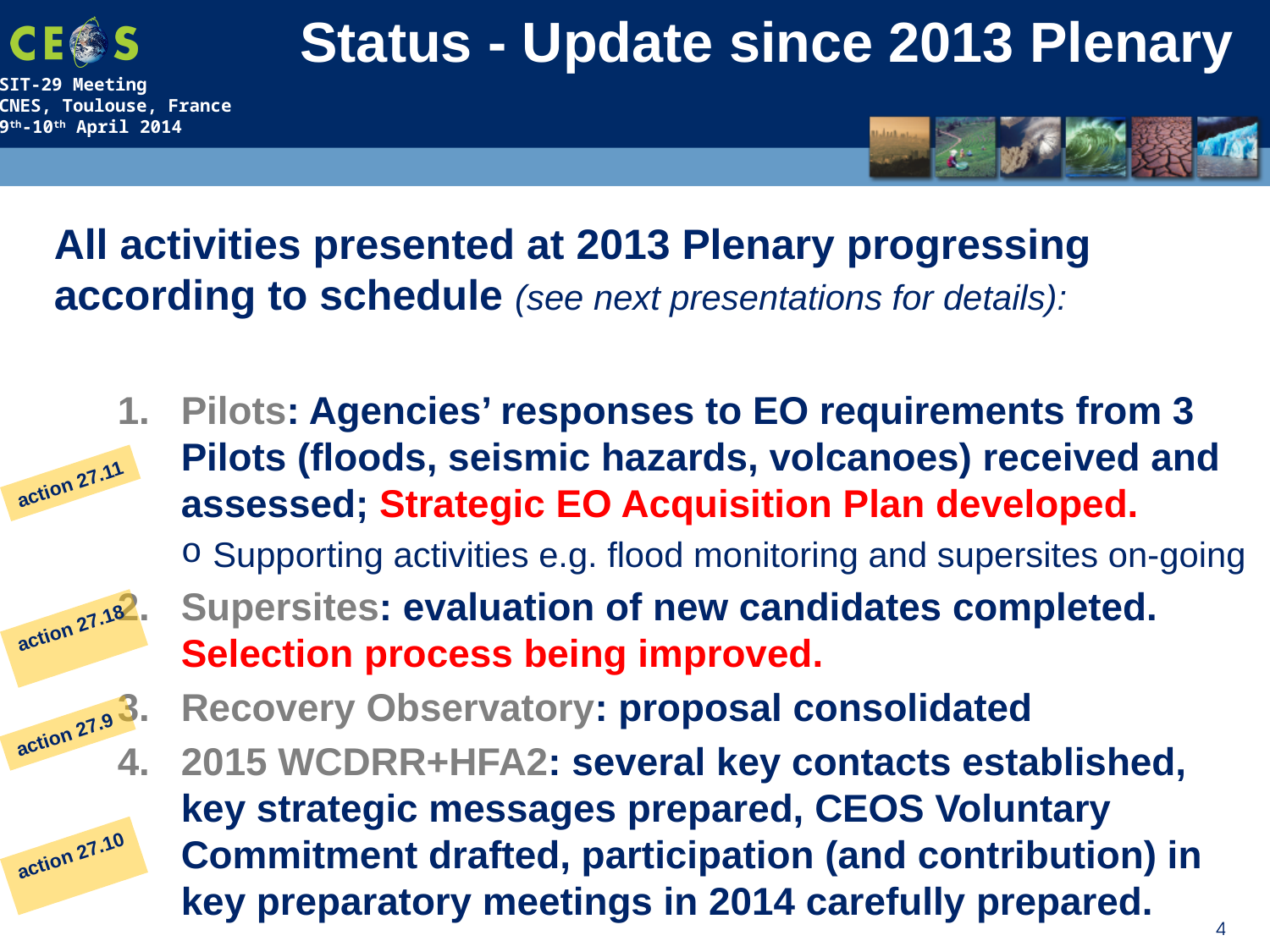

# Status - Update since 2013 Plenary

All activities presented at 2013 Plenary progressing according to schedule (see next presentations for details):

Pilots: Agencies’ responses to EO requirements from 3 Pilots (floods, seismic hazards, volcanoes) received and assessed; Strategic EO Acquisition Plan developed.
Supporting activities e.g. flood monitoring and supersites on-going
Supersites: evaluation of new candidates completed. Selection process being improved.
Recovery Observatory: proposal consolidated
2015 WCDRR+HFA2: several key contacts established, key strategic messages prepared, CEOS Voluntary Commitment drafted, participation (and contribution) in key preparatory meetings in 2014 carefully prepared.

action 27.11
action 27.18
action 27.9
action 27.10